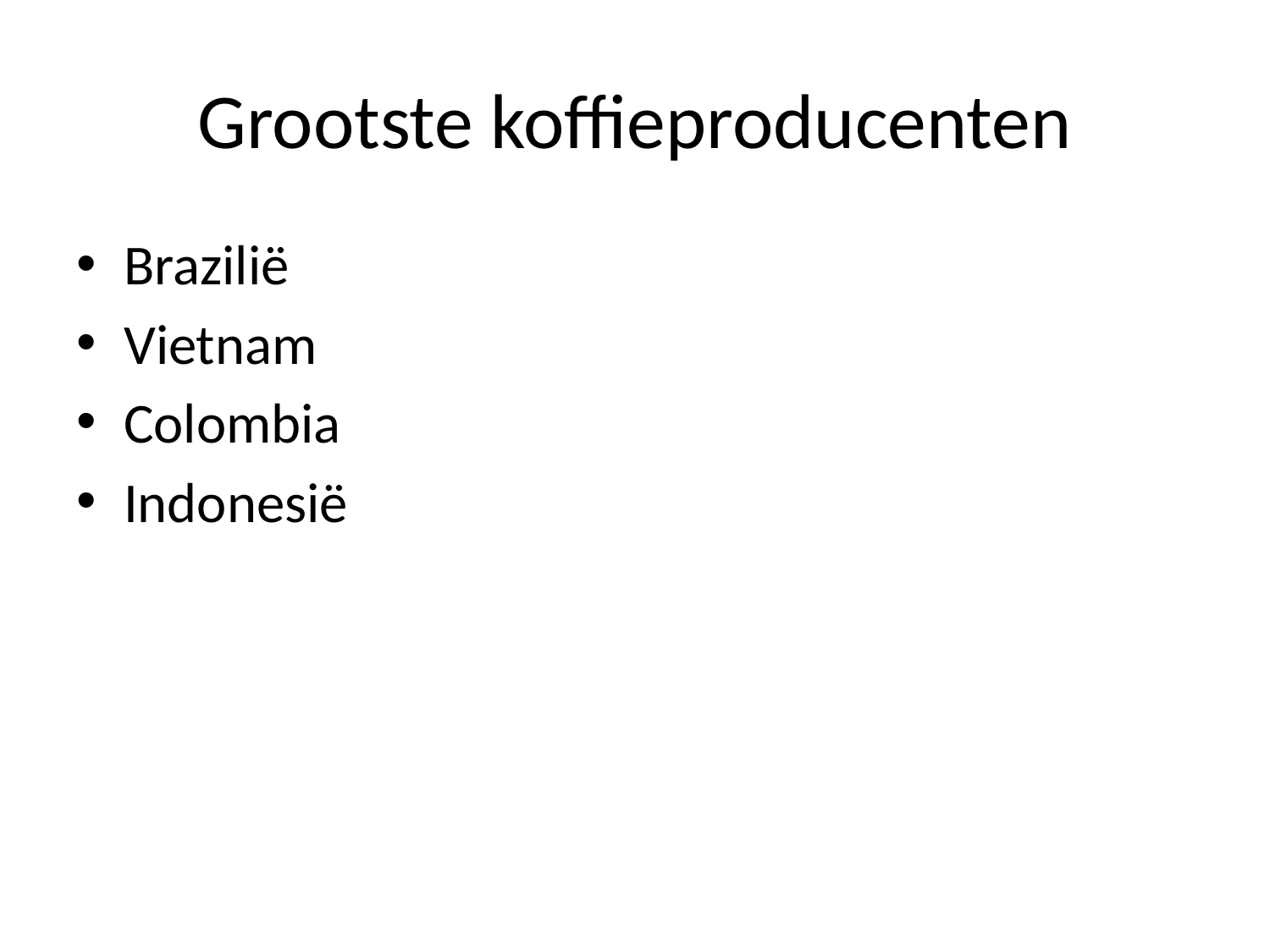

# Grootste koffieproducenten
Brazilië
Vietnam
Colombia
Indonesië